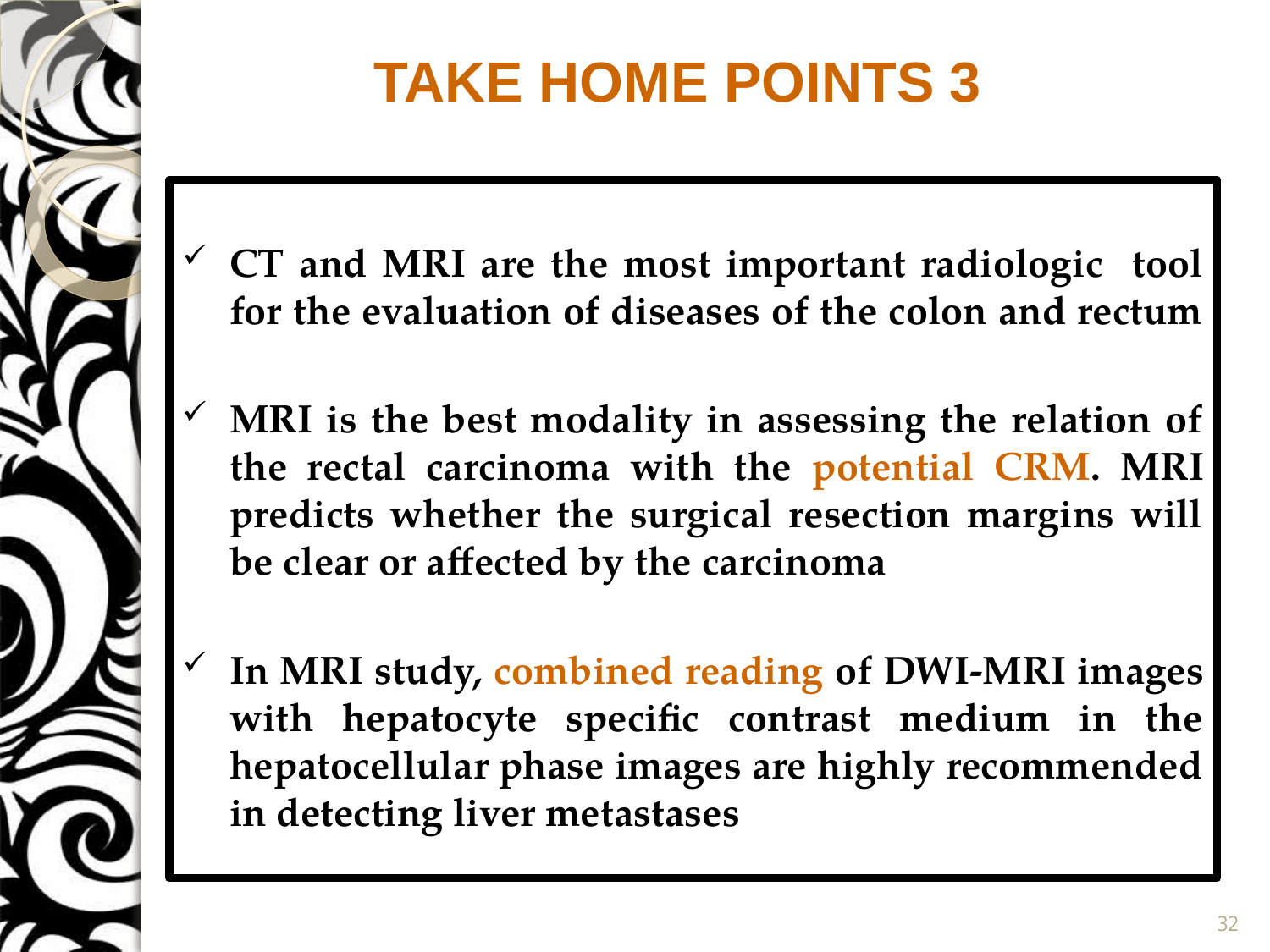

# TAKE HOME POINTS 3

CT and MRI are the most important radiologic  tool for the evaluation of diseases of the colon and rectum

MRI is the best modality in assessing the relation of the rectal carcinoma with the potential CRM. MRI predicts whether the surgical resection margins will be clear or affected by the carcinoma

In MRI study, combined reading of DWI-MRI images with hepatocyte specific contrast medium in the hepatocellular phase images are highly recommended in detecting liver metastases

32